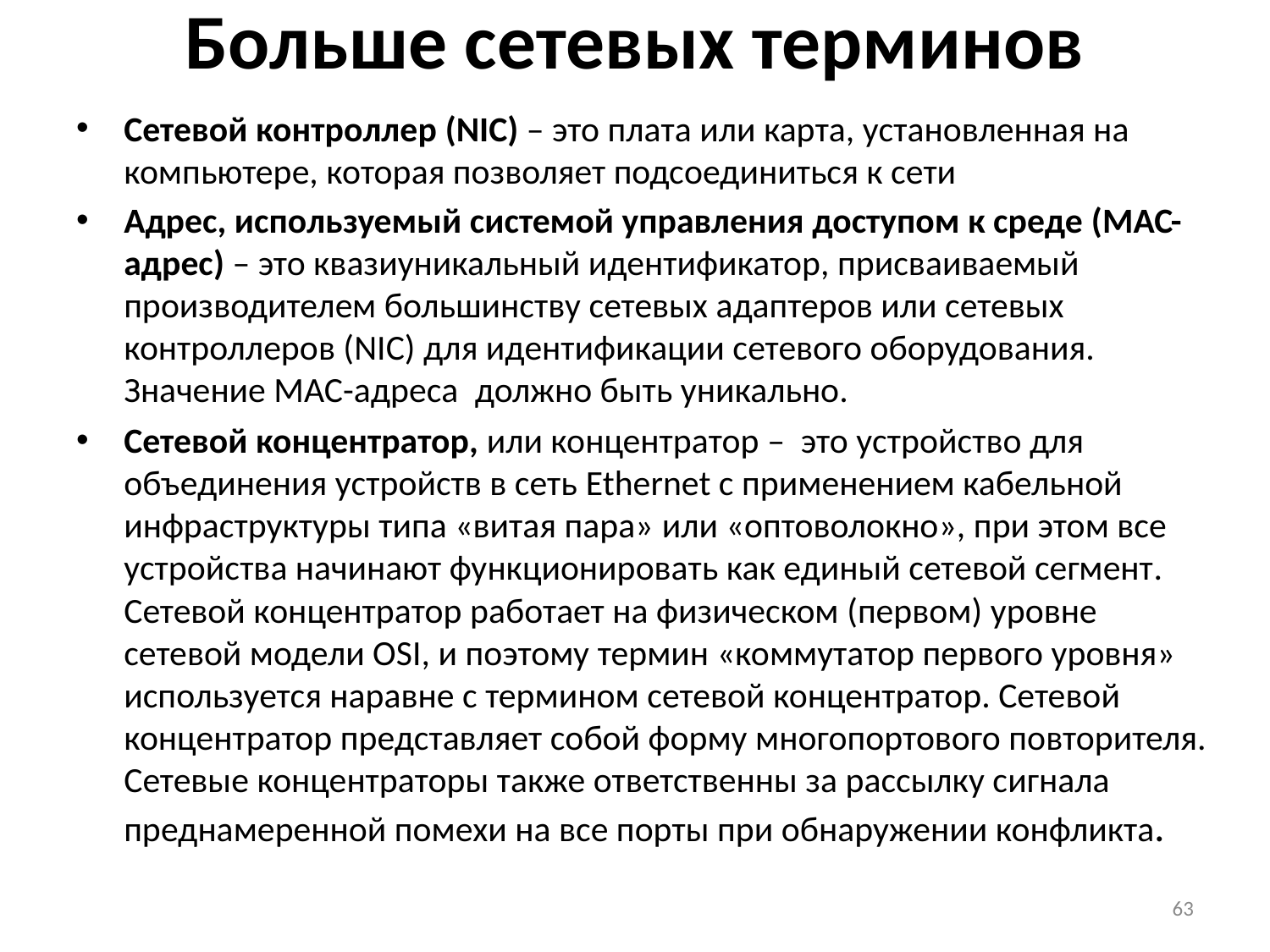

# Больше сетевых терминов
Сетевой контроллер (NIC) – это плата или карта, установленная на компьютере, которая позволяет подсоединиться к сети
Адрес, используемый системой управления доступом к среде (MAC-адрес) – это квазиуникальный идентификатор, присваиваемый производителем большинству сетевых адаптеров или сетевых контроллеров (NIC) для идентификации сетевого оборудования. Значение MAC-адреса  должно быть уникально.
Сетевой концентратор, или концентратор –  это устройство для объединения устройств в сеть Ethernet с применением кабельной инфраструктуры типа «витая пара» или «оптоволокно», при этом все устройства начинают функционировать как единый сетевой сегмент. Сетевой концентратор работает на физическом (первом) уровне сетевой модели OSI, и поэтому термин «коммутатор первого уровня» используется наравне с термином сетевой концентратор. Сетевой концентратор представляет собой форму многопортового повторителя. Сетевые концентраторы также ответственны за рассылку сигнала преднамеренной помехи на все порты при обнаружении конфликта.

63